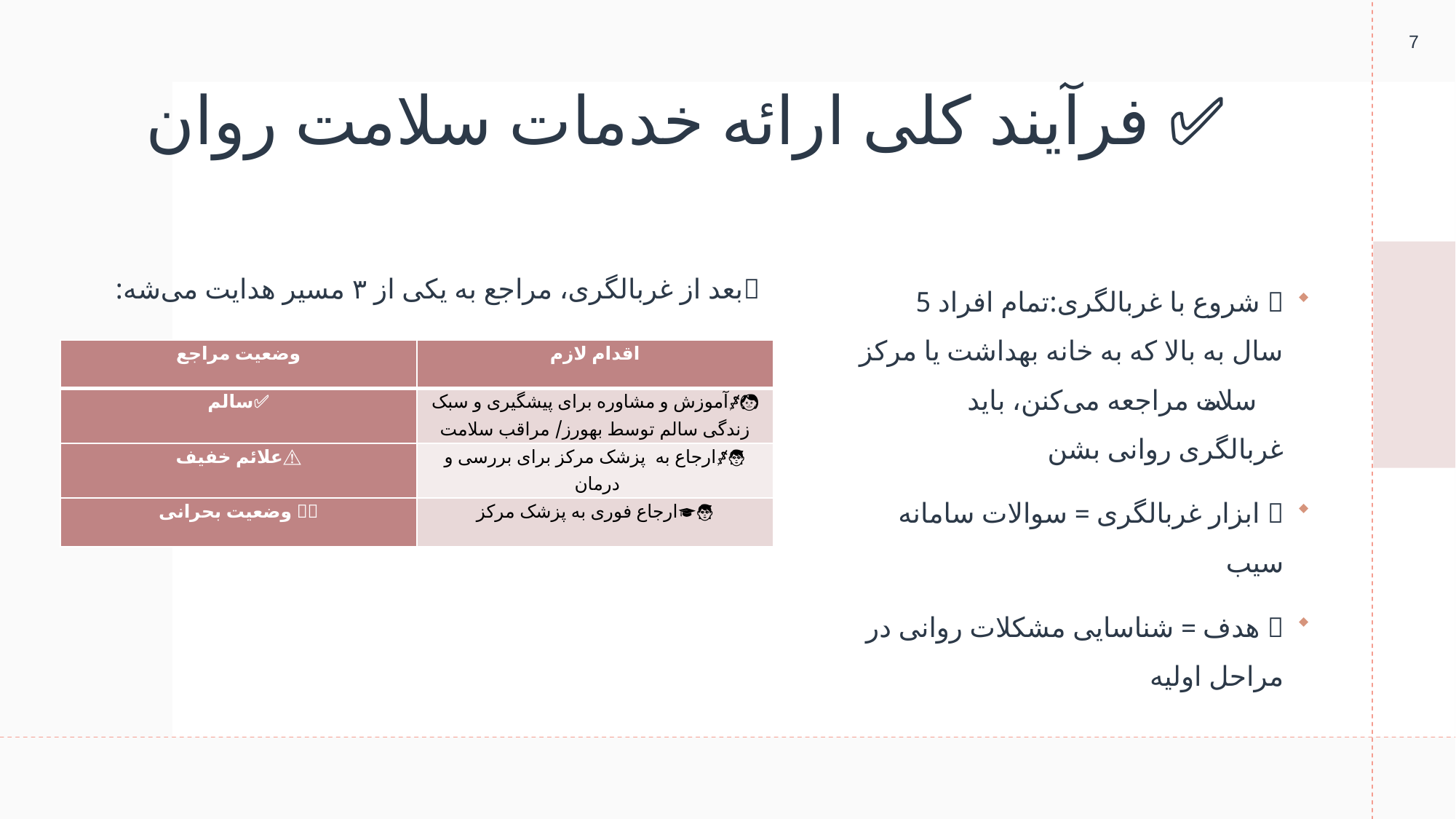

7
# ✅ فرآیند کلی ارائه خدمات سلامت روان
🧠بعد از غربالگری، مراجع به یکی از ۳ مسیر هدایت می‌شه:

🔹 شروع با غربالگری:تمام افراد 5 سال به بالا که به خانه بهداشت یا مرکز سلامت 🏥 مراجعه می‌کنن، باید غربالگری روانی بشن
📝 ابزار غربالگری = سوالات سامانه سیب
🔸 هدف = شناسایی مشکلات روانی در مراحل اولیه
| وضعیت مراجع | اقدام لازم |
| --- | --- |
| سالم✅ | 👩‍⚕️آموزش و مشاوره برای پیشگیری و سبک زندگی سالم توسط بهورز/ مراقب سلامت |
| علائم خفیف⚠️ | 🧑‍⚕️ارجاع به پزشک مرکز برای بررسی و درمان |
| 🔴🚨 وضعیت بحرانی | 🧑‍🎓ارجاع فوری به پزشک مرکز |